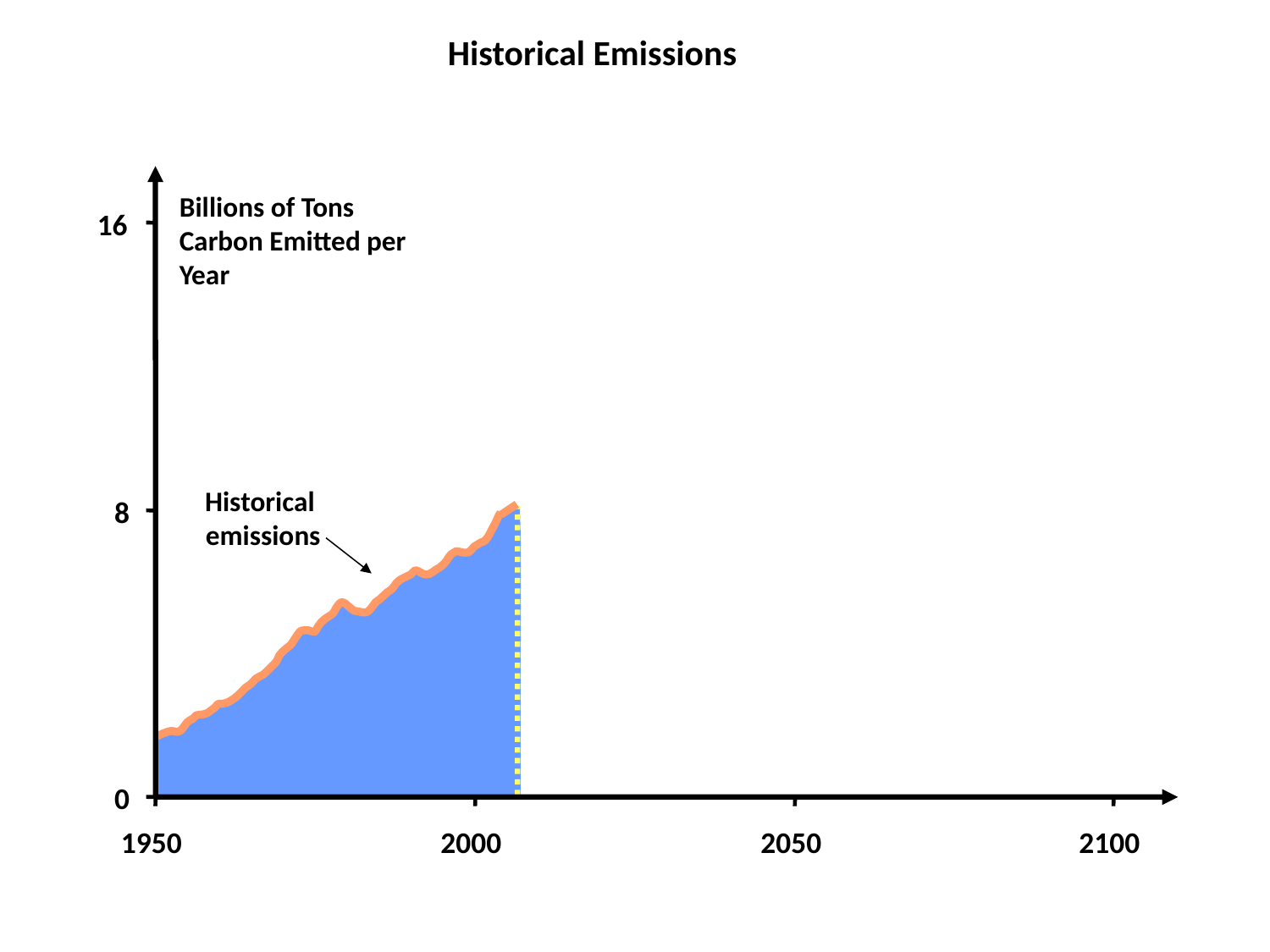

Historical Emissions

Billions of Tons  Carbon Emitted per Year
16

Historical
 emissions
8

0

1950
2000
2050
2100